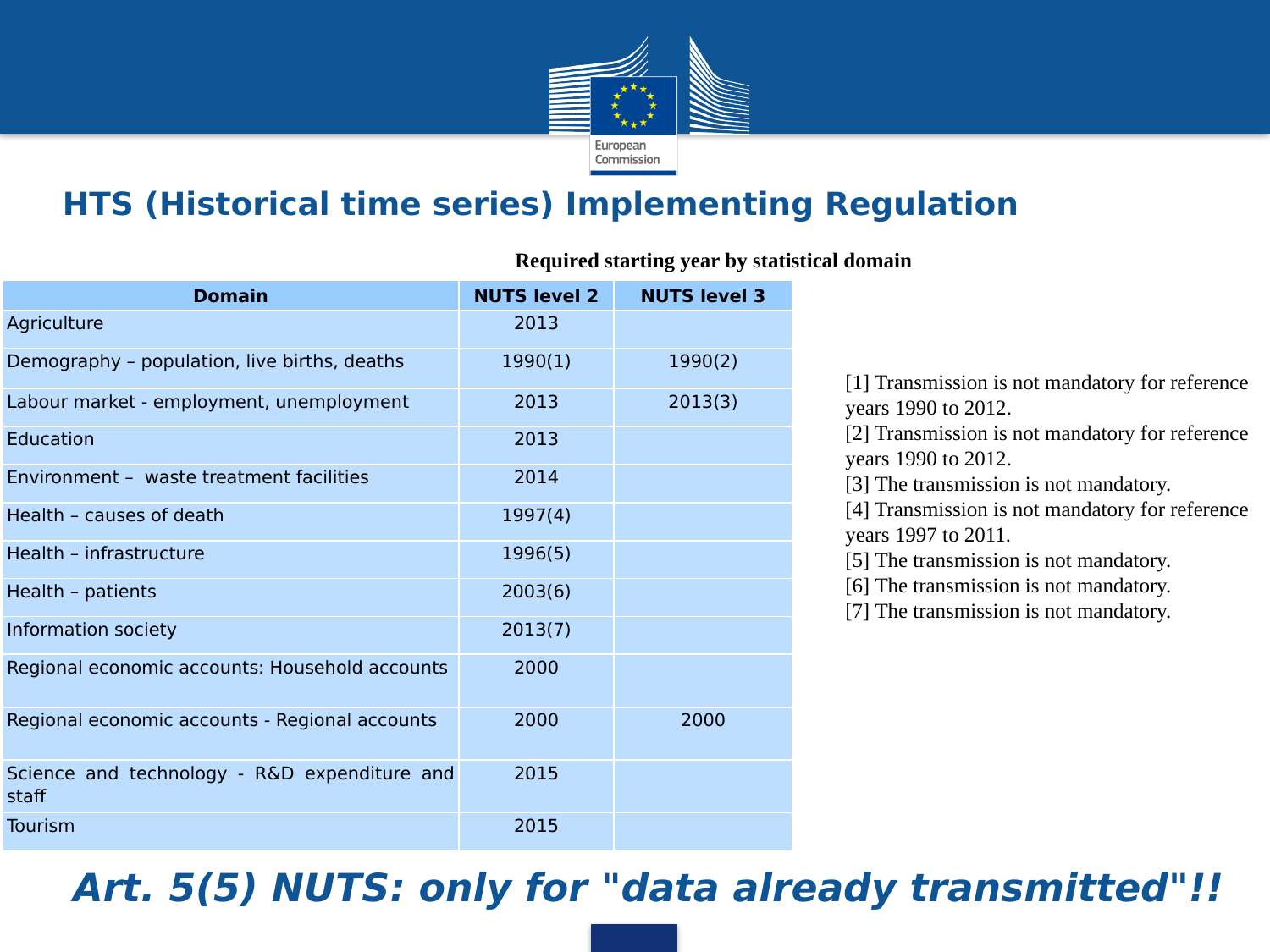

# HTS (Historical time series) Implementing Regulation
Required starting year by statistical domain

| Domain | NUTS level 2 | NUTS level 3 |
| --- | --- | --- |
| Agriculture | 2013 |  |
| Demography – population, live births, deaths | 1990(1) | 1990(2) |
| Labour market - employment, unemployment | 2013 | 2013(3) |
| Education | 2013 |  |
| Environment – waste treatment facilities | 2014 |  |
| Health – causes of death | 1997(4) |  |
| Health – infrastructure | 1996(5) |  |
| Health – patients | 2003(6) |  |
| Information society | 2013(7) |  |
| Regional economic accounts: Household accounts | 2000 |  |
| Regional economic accounts - Regional accounts | 2000 | 2000 |
| Science and technology - R&D expenditure and staff | 2015 |  |
| Tourism | 2015 |  |
[1] Transmission is not mandatory for reference
years 1990 to 2012.
[2] Transmission is not mandatory for reference
years 1990 to 2012.
[3] The transmission is not mandatory.
[4] Transmission is not mandatory for reference
years 1997 to 2011.
[5] The transmission is not mandatory.
[6] The transmission is not mandatory.
[7] The transmission is not mandatory.
Art. 5(5) NUTS: only for "data already transmitted"!!